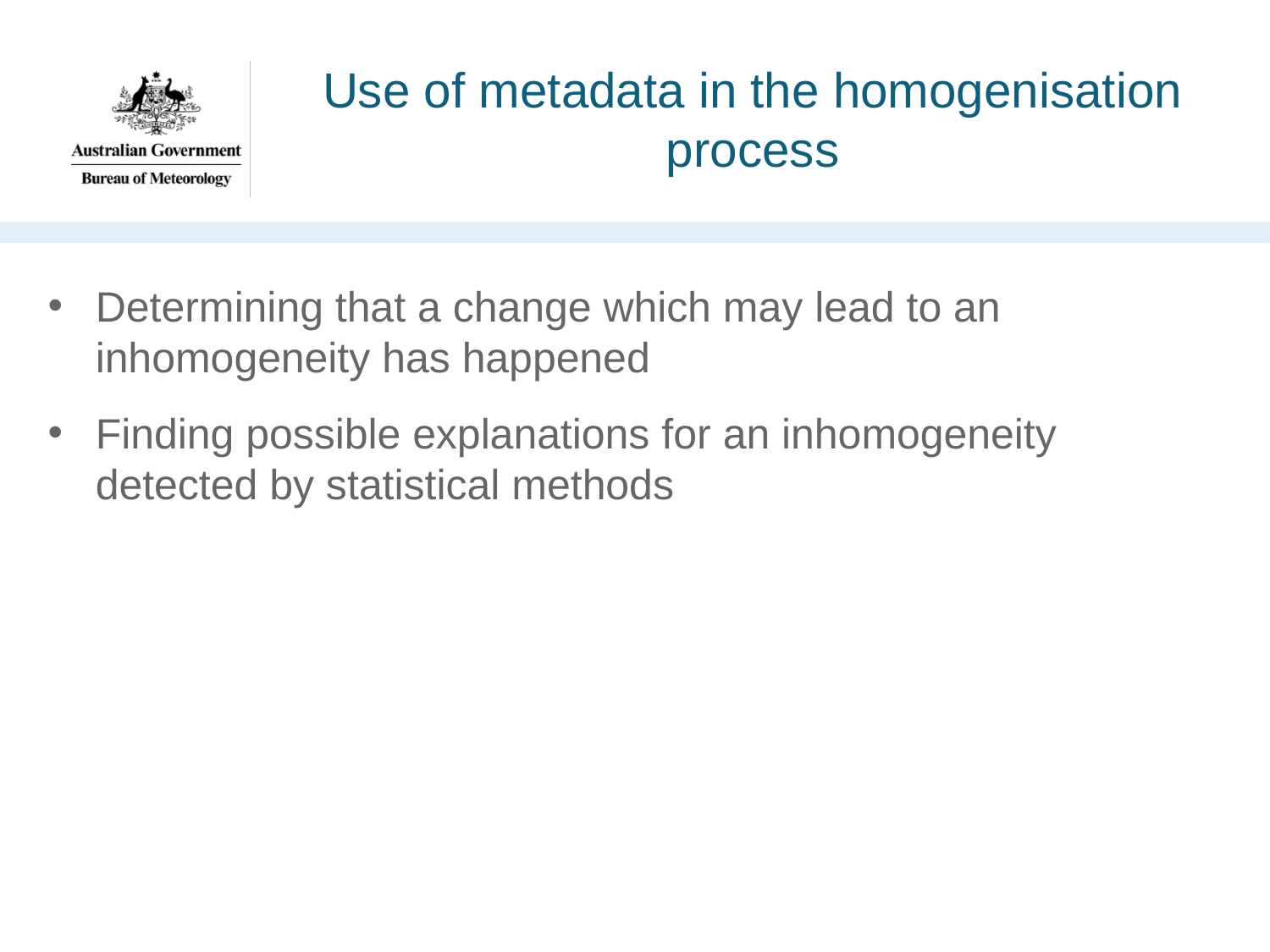

# Use of metadata in the homogenisation process
Determining that a change which may lead to an inhomogeneity has happened
Finding possible explanations for an inhomogeneity detected by statistical methods